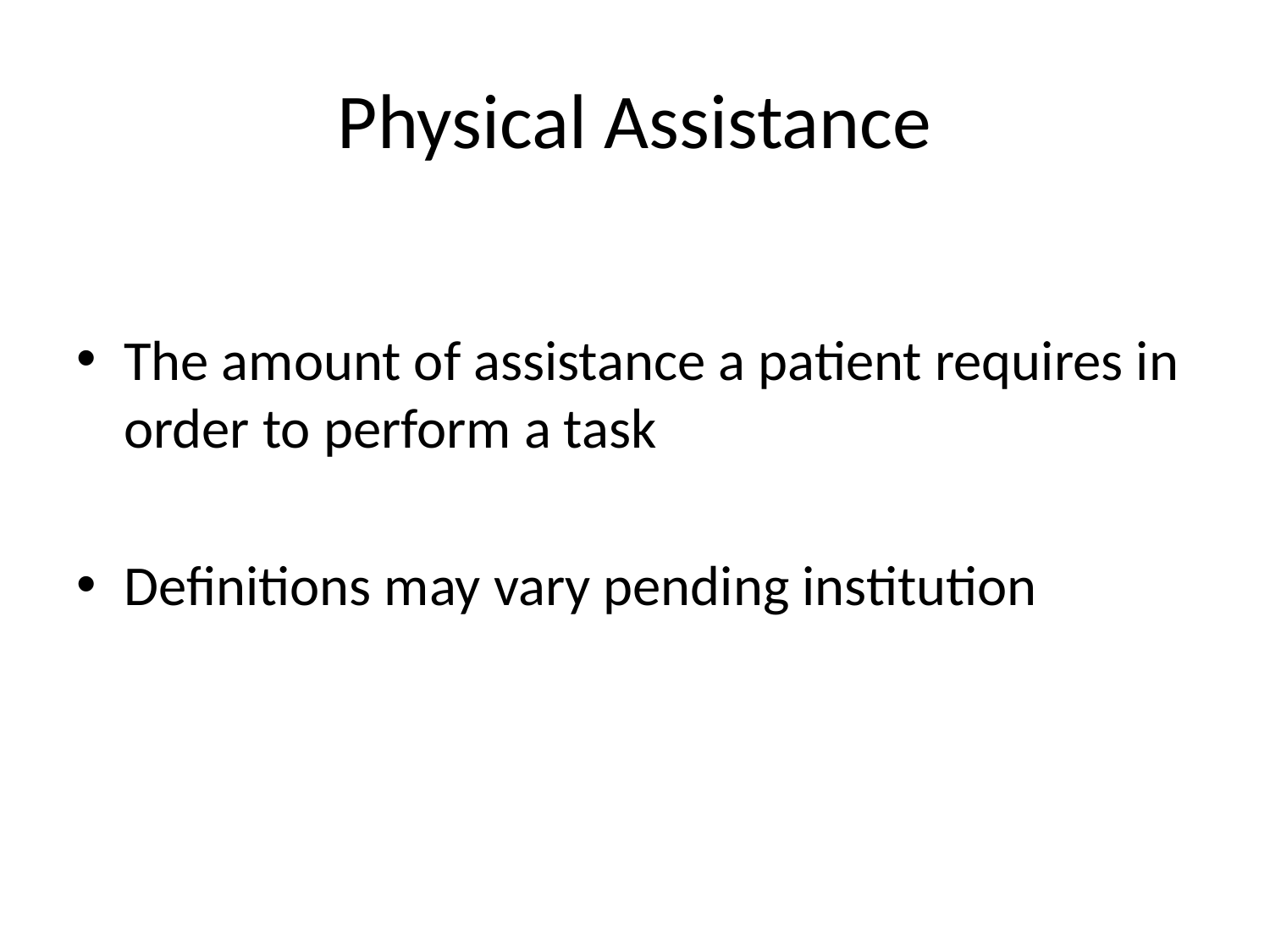

# Physical Assistance
The amount of assistance a patient requires in order to perform a task

Definitions may vary pending institution